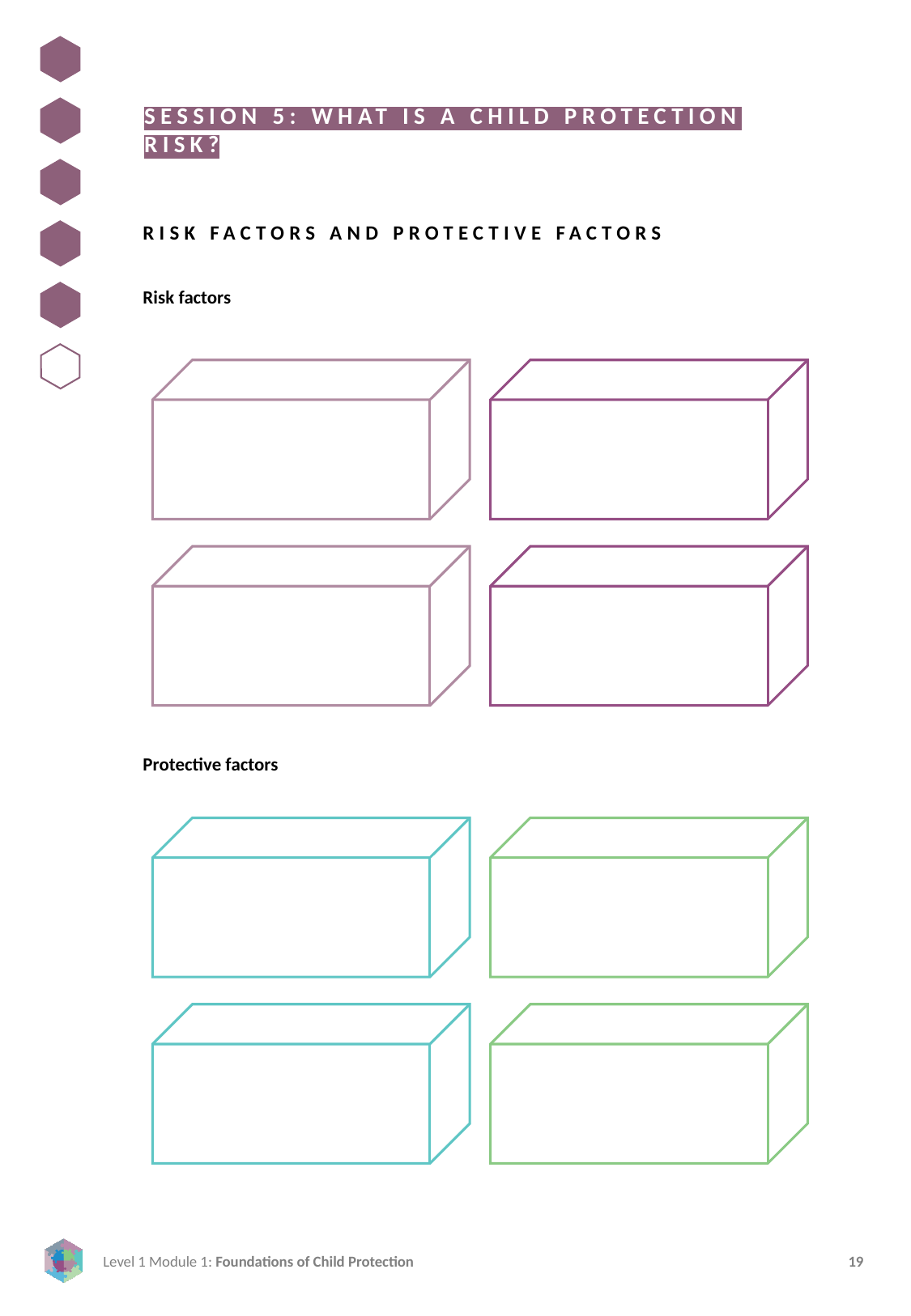

SESSION 5: WHAT IS A CHILD PROTECTION RISK?

RISK FACTORS AND PROTECTIVE FACTORS

Risk factors

Protective factors